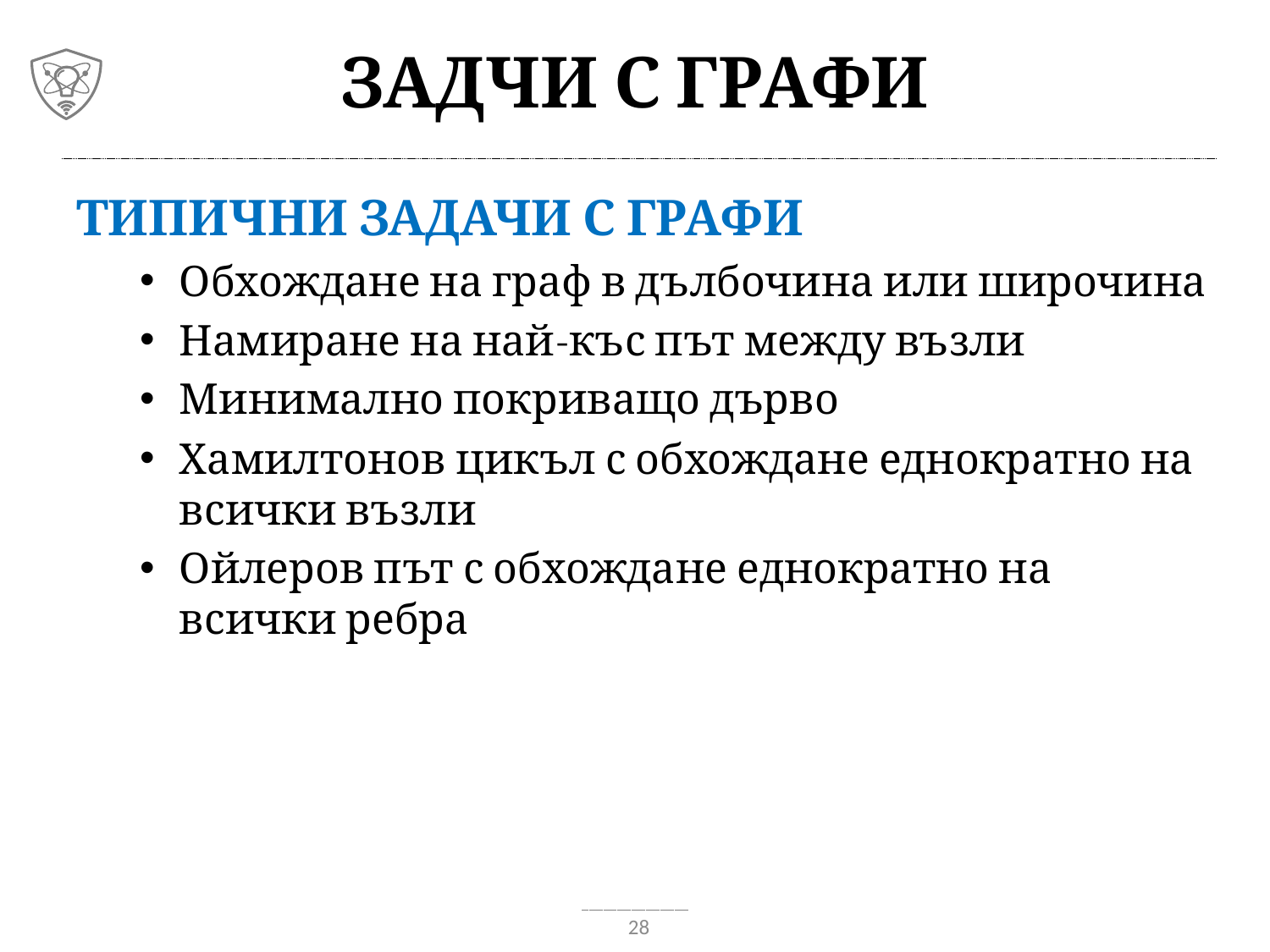

# Задчи с графи
Типични задачи с графи
Обхождане на граф в дълбочина или широчина
Намиране на най-къс път между възли
Минимално покриващо дърво
Хамилтонов цикъл с обхождане еднократно на всички възли
Ойлеров път с обхождане еднократно на всички ребра

28